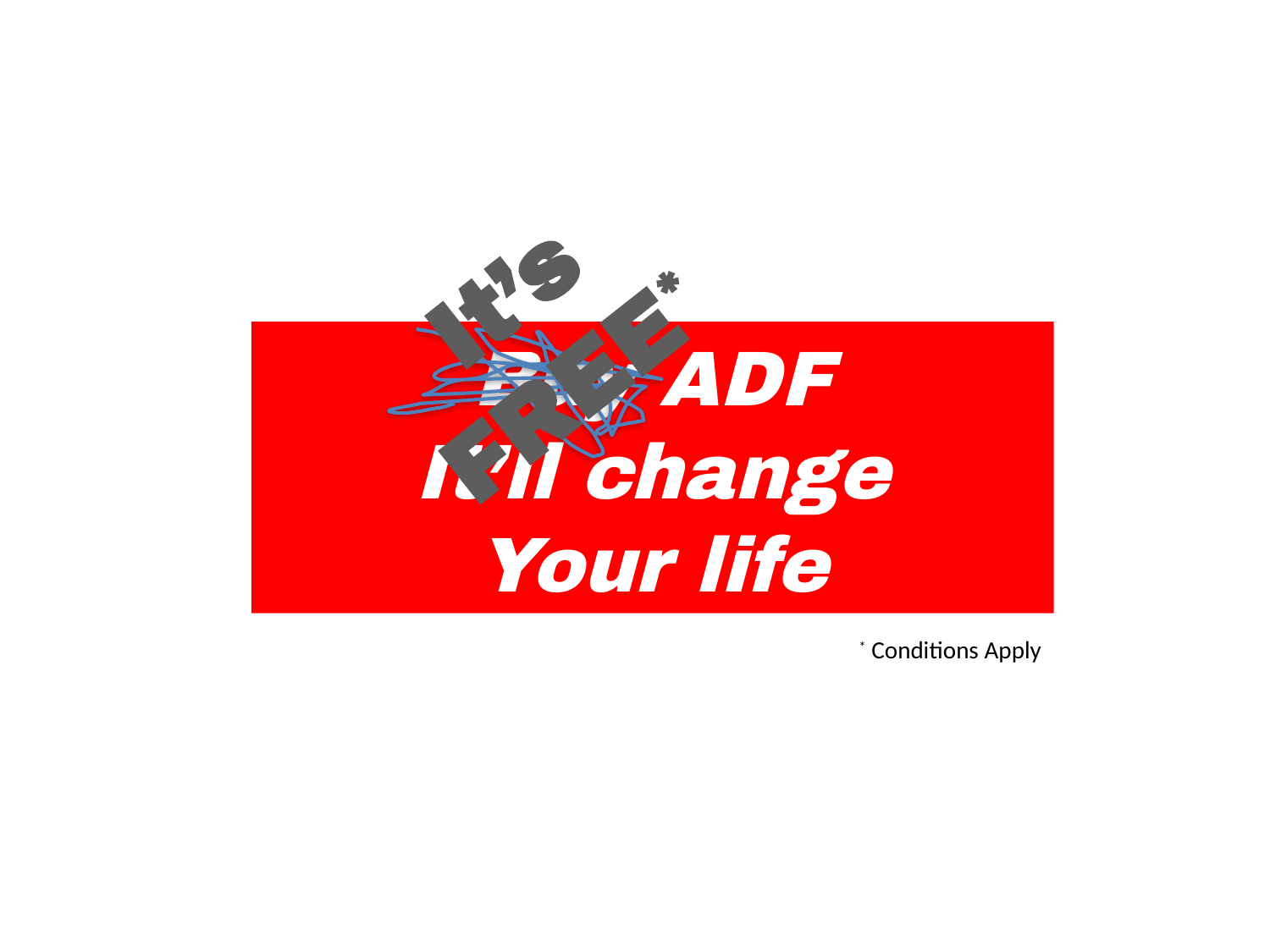

It’s
FREE*
Buy ADF
It’ll change
Your life

* Conditions Apply